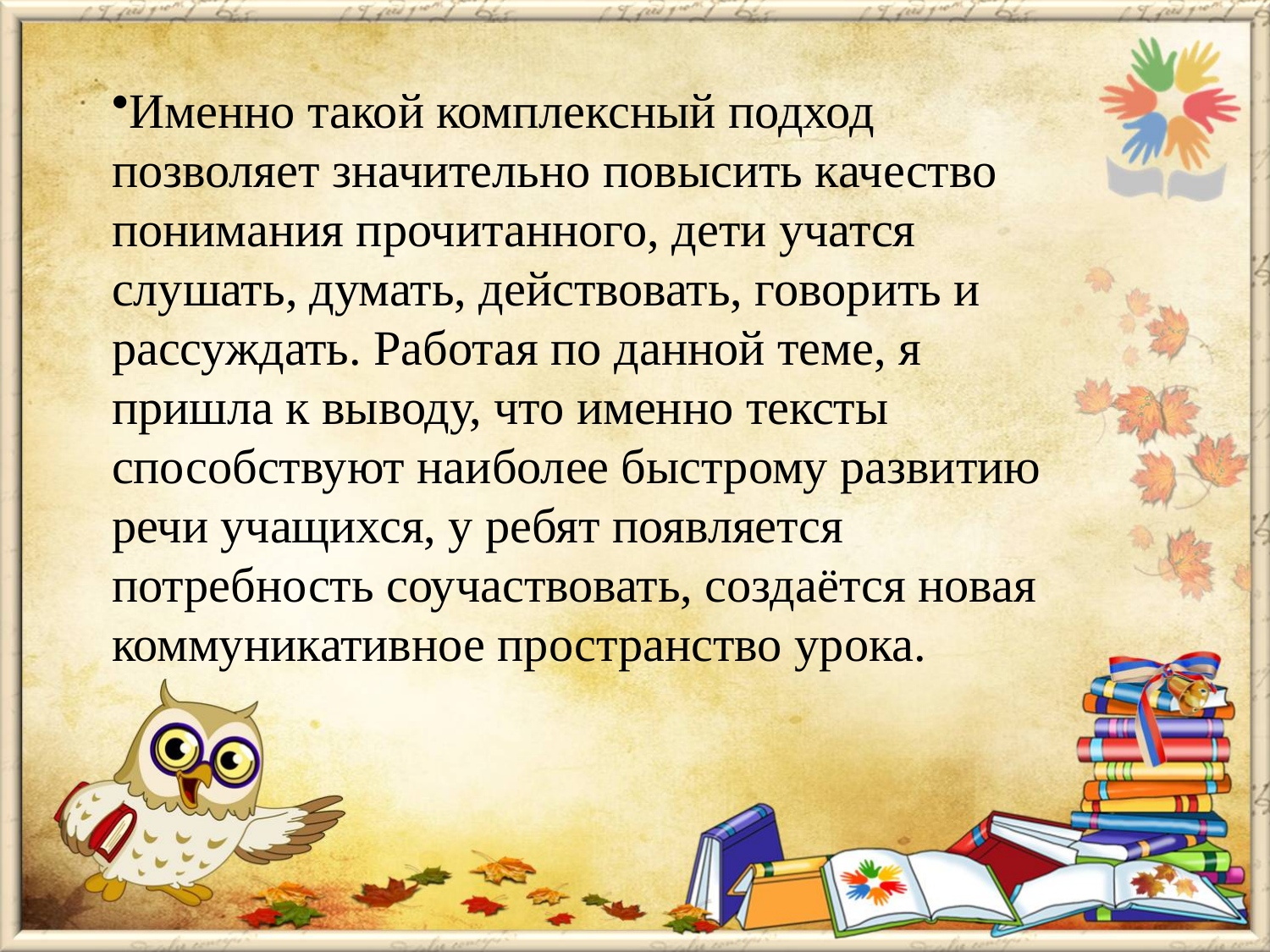

Именно такой комплексный подход позволяет значительно повысить качество понимания прочитанного, дети учатся слушать, думать, действовать, говорить и рассуждать. Работая по данной теме, я пришла к выводу, что именно тексты способствуют наиболее быстрому развитию речи учащихся, у ребят появляется потребность соучаствовать, создаётся новая коммуникативное пространство урока.